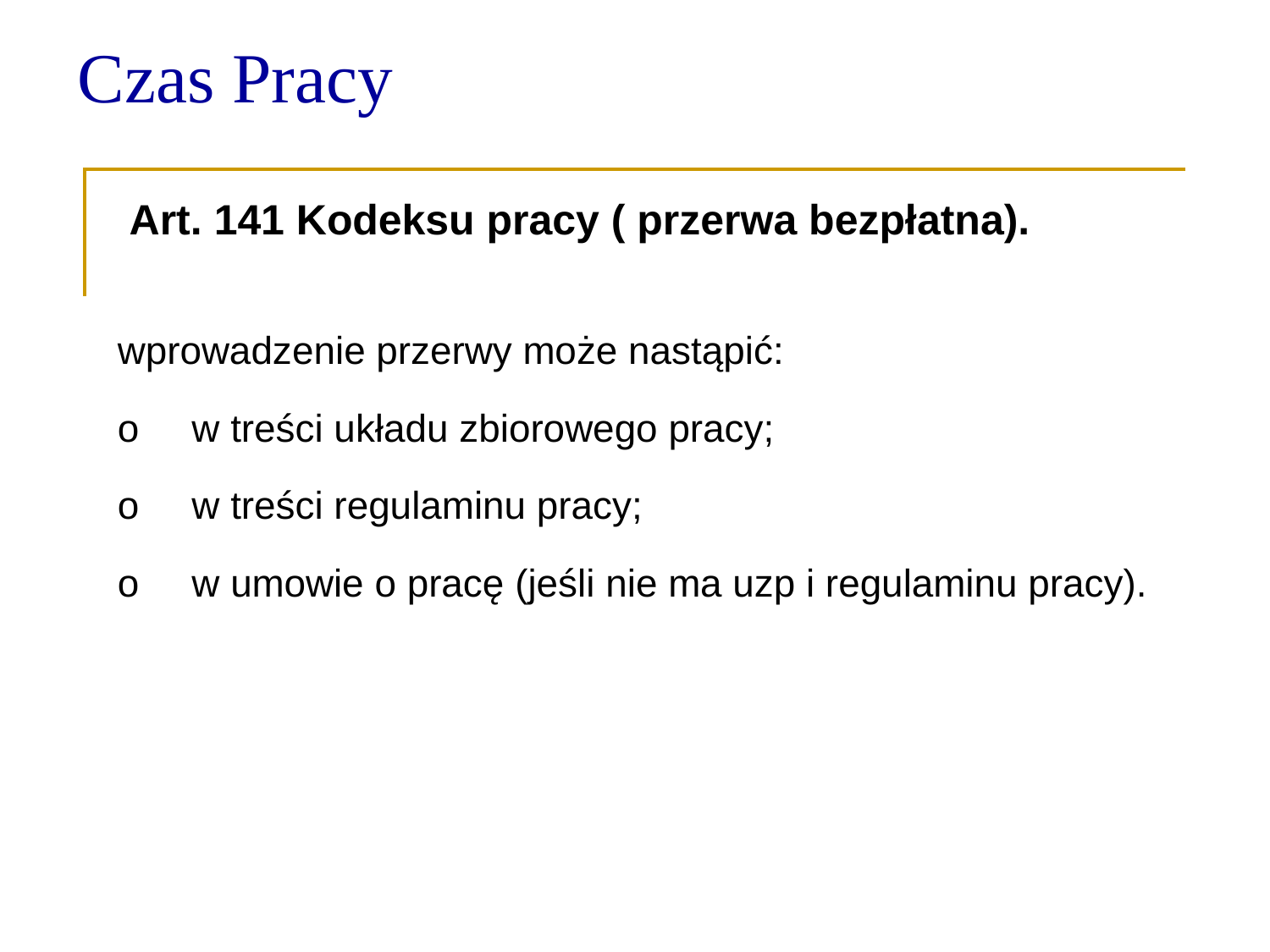

Czas Pracy
 Art. 141 Kodeksu pracy ( przerwa bezpłatna).
wprowadzenie przerwy może nastąpić:
o	w treści układu zbiorowego pracy;
o	w treści regulaminu pracy;
o	w umowie o pracę (jeśli nie ma uzp i regulaminu pracy).